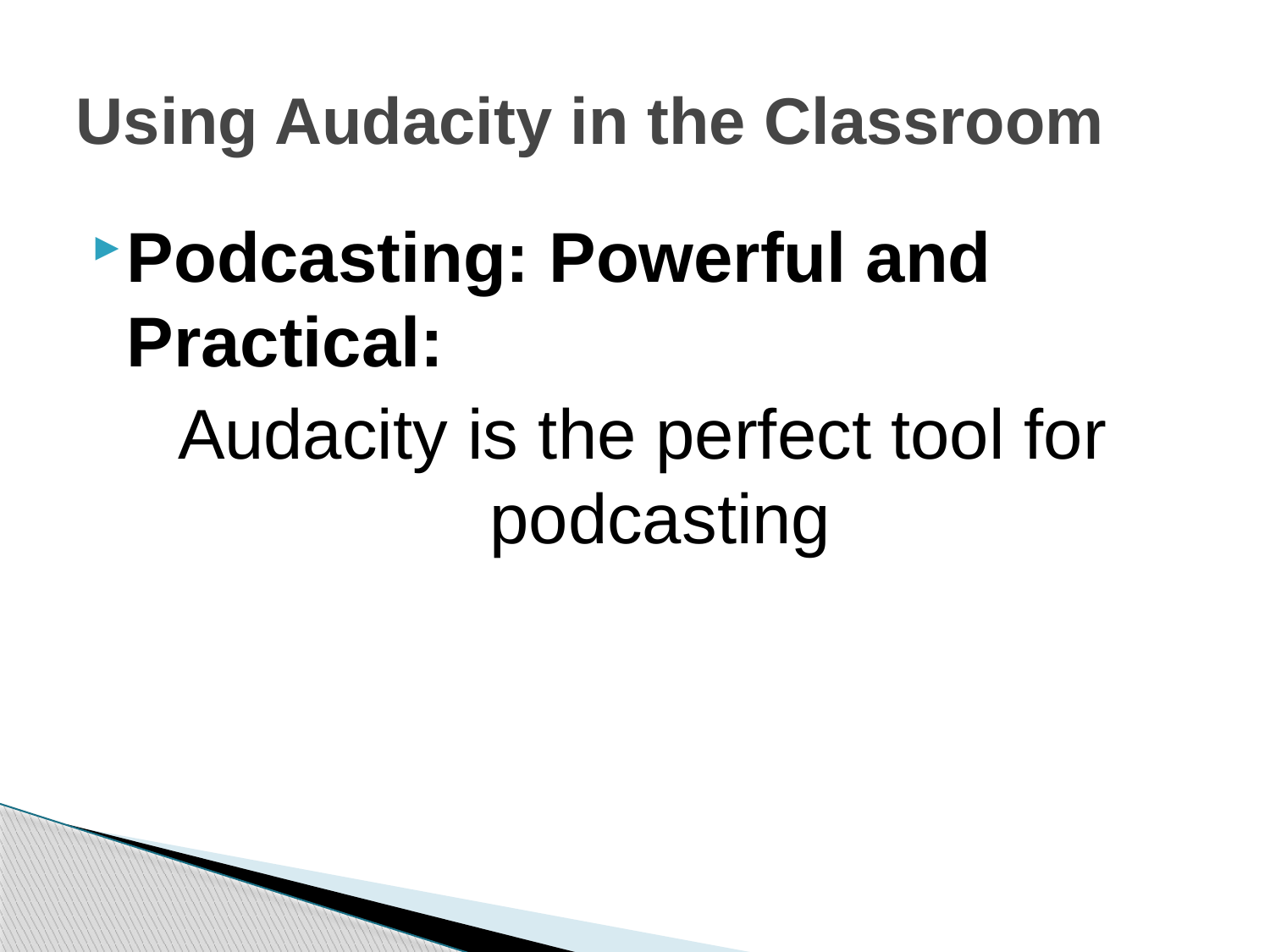

# Using Audacity in the Classroom
Podcasting: Powerful and Practical:
Audacity is the perfect tool for podcasting